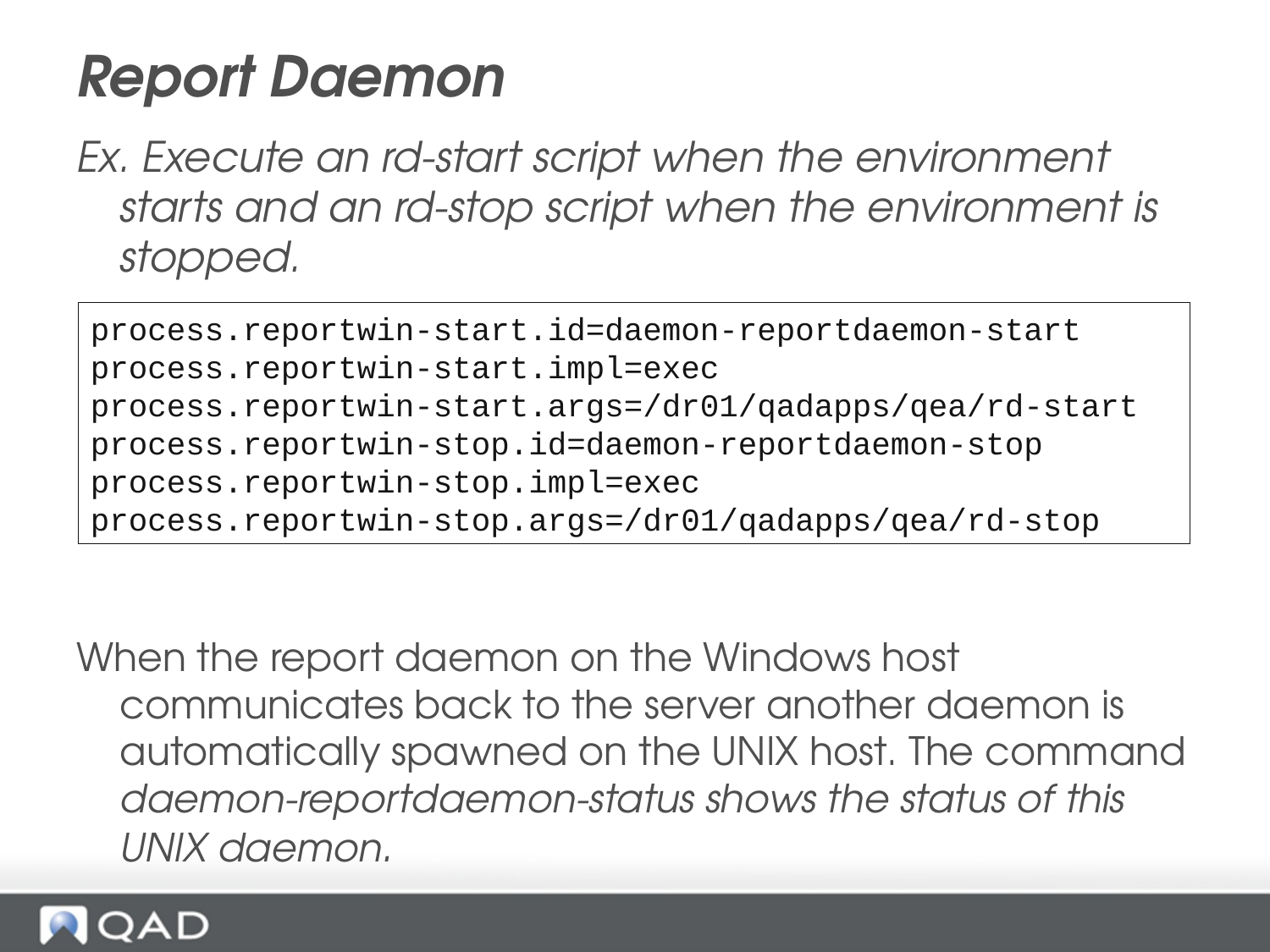

# Report Daemon
Ex. Execute an rd-start script when the environment starts and an rd-stop script when the environment is stopped.

When the report daemon on the Windows host communicates back to the server another daemon is automatically spawned on the UNIX host. The command daemon-reportdaemon-status shows the status of this UNIX daemon.
process.reportwin-start.id=daemon-reportdaemon-start
process.reportwin-start.impl=exec
process.reportwin-start.args=/dr01/qadapps/qea/rd-start
process.reportwin-stop.id=daemon-reportdaemon-stop
process.reportwin-stop.impl=exec
process.reportwin-stop.args=/dr01/qadapps/qea/rd-stop